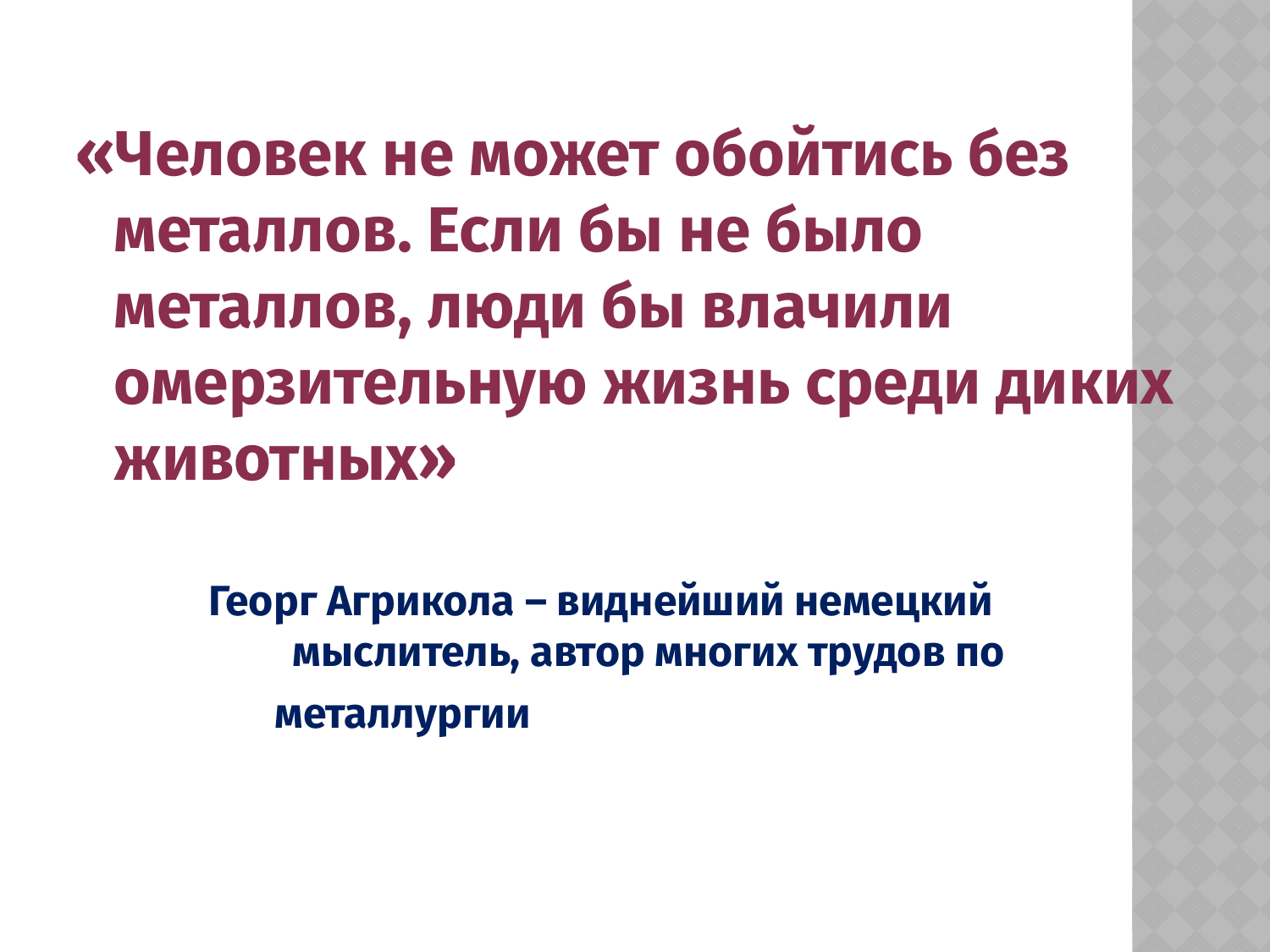

«Человек не может обойтись без металлов. Если бы не было металлов, люди бы влачили омерзительную жизнь среди диких животных»

         Георг Агрикола – виднейший немецкий                   мыслитель, автор многих трудов по
                    металлургии